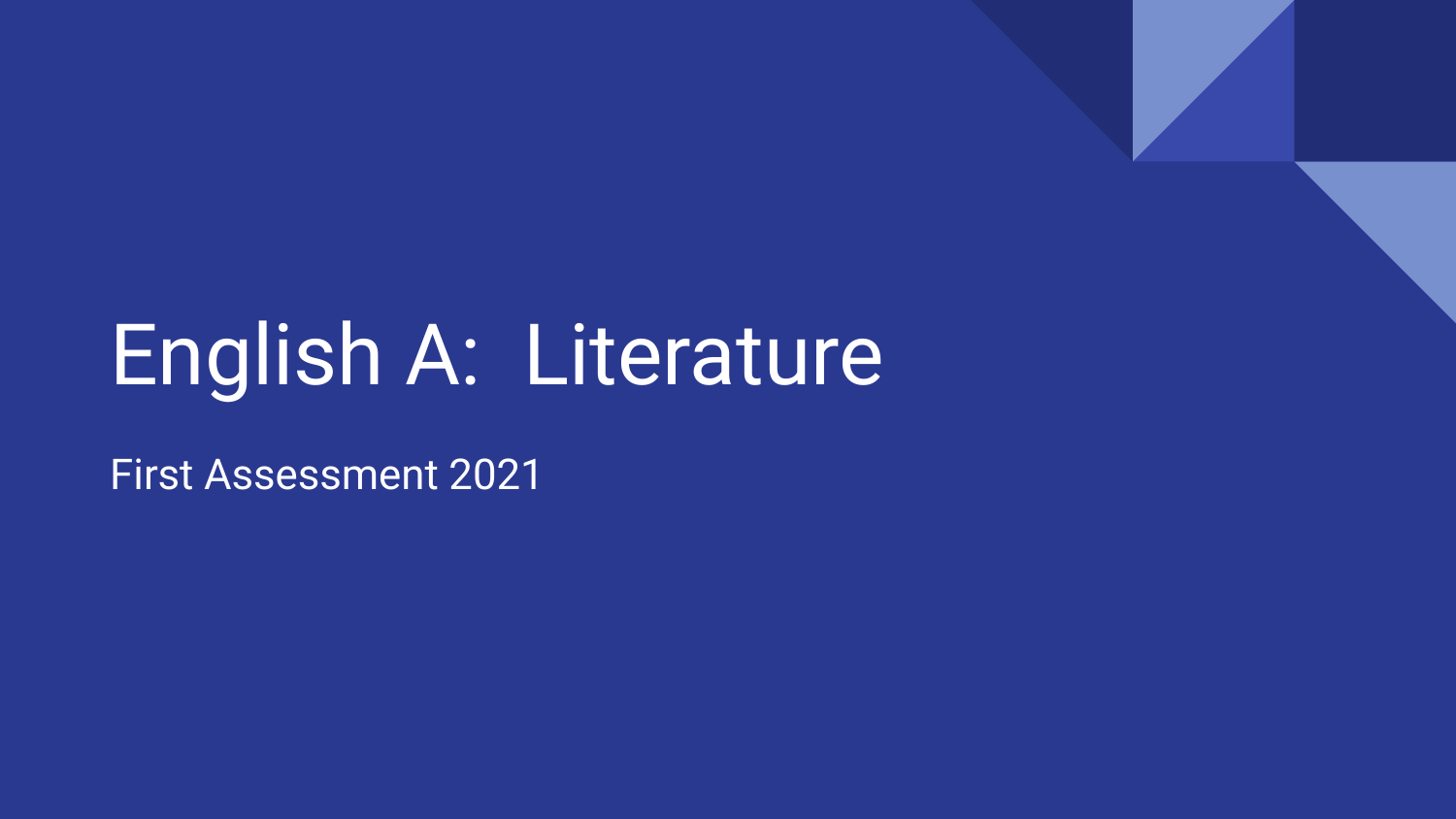

# English A:  Literature
First Assessment 2021